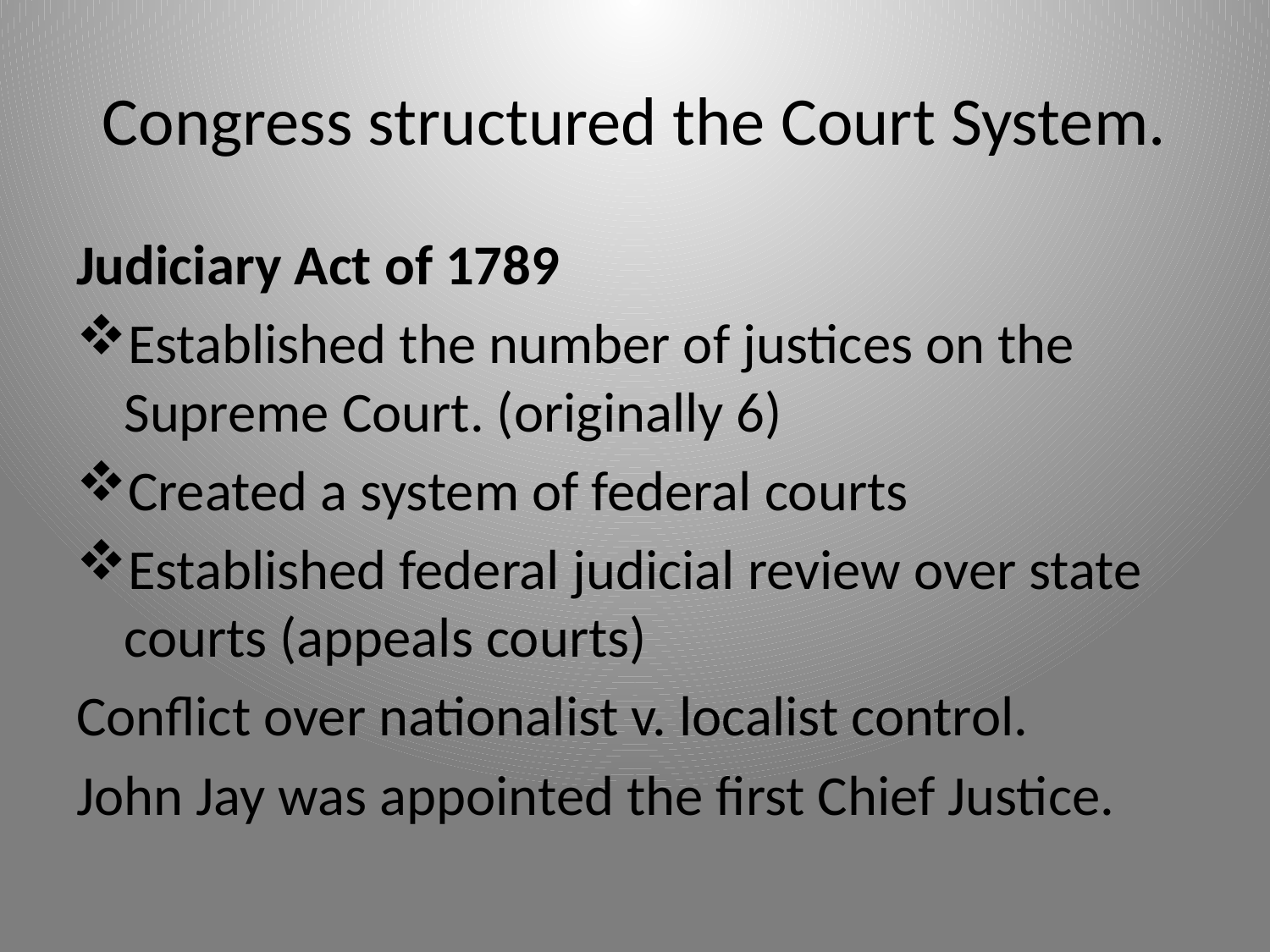

# Congress structured the Court System.
Judiciary Act of 1789
Established the number of justices on the Supreme Court. (originally 6)
Created a system of federal courts
Established federal judicial review over state courts (appeals courts)
Conflict over nationalist v. localist control.
John Jay was appointed the first Chief Justice.